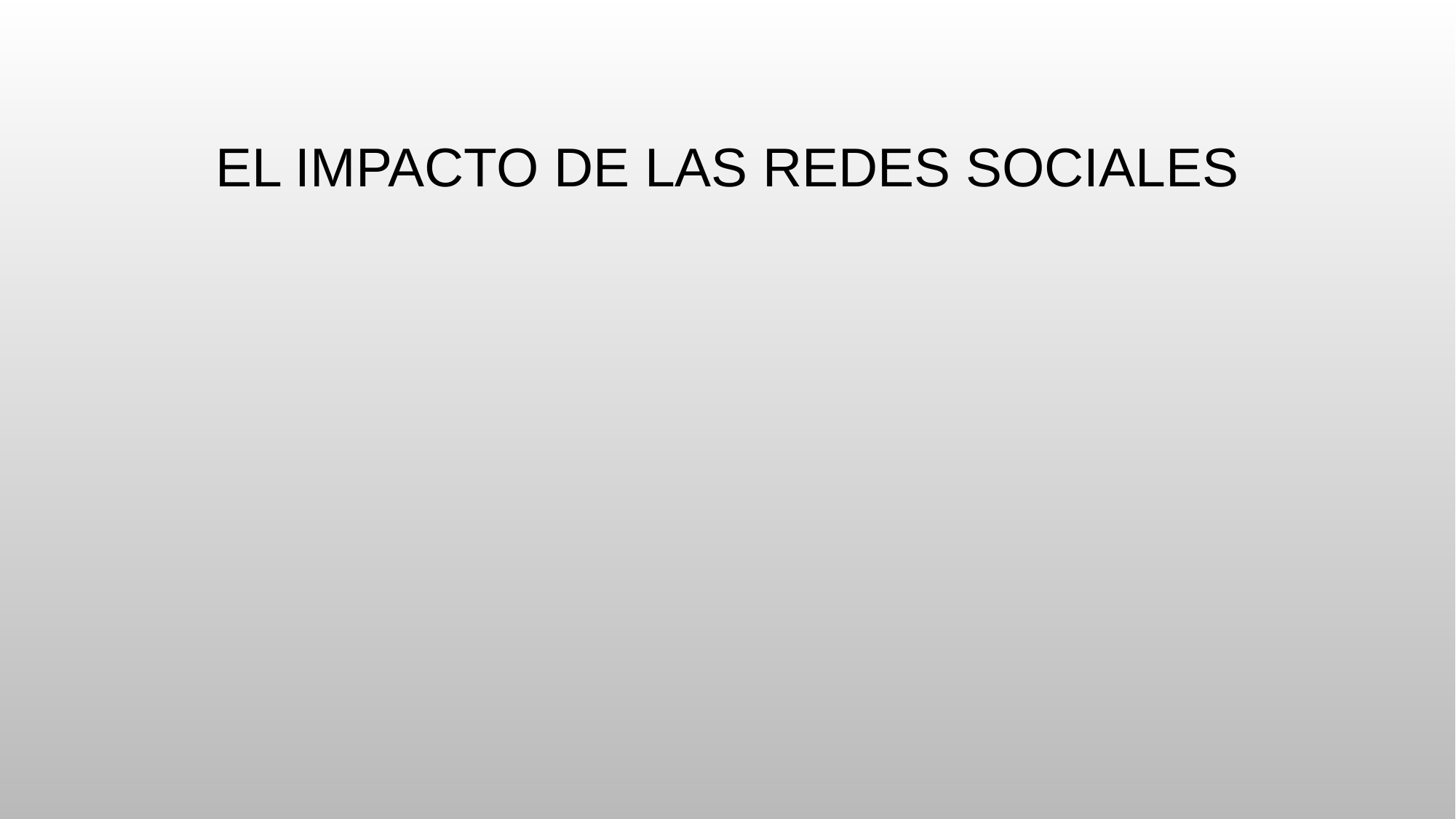

“La tarea es redefinir cómo será manejada la información de los usuarios en una era en la que los datos personales son la nueva moneda”.

¿Cómo la privacidad se convirtió en la gran crisis de internet?
El  Espectador marzo 30, 2018
# El impacto de las redes sociales